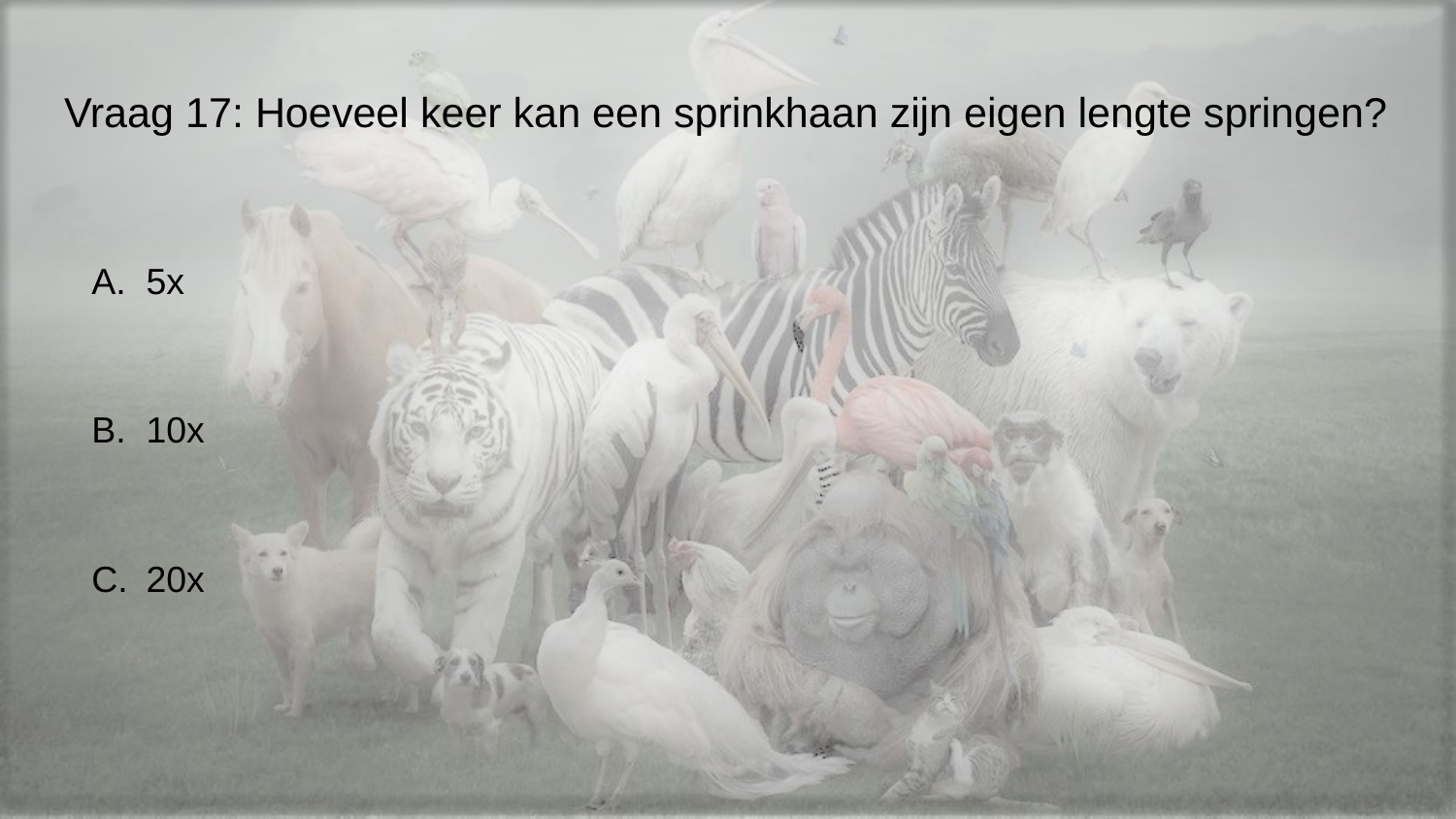

# Vraag 17: Hoeveel keer kan een sprinkhaan zijn eigen lengte springen?
5x

10x

20x